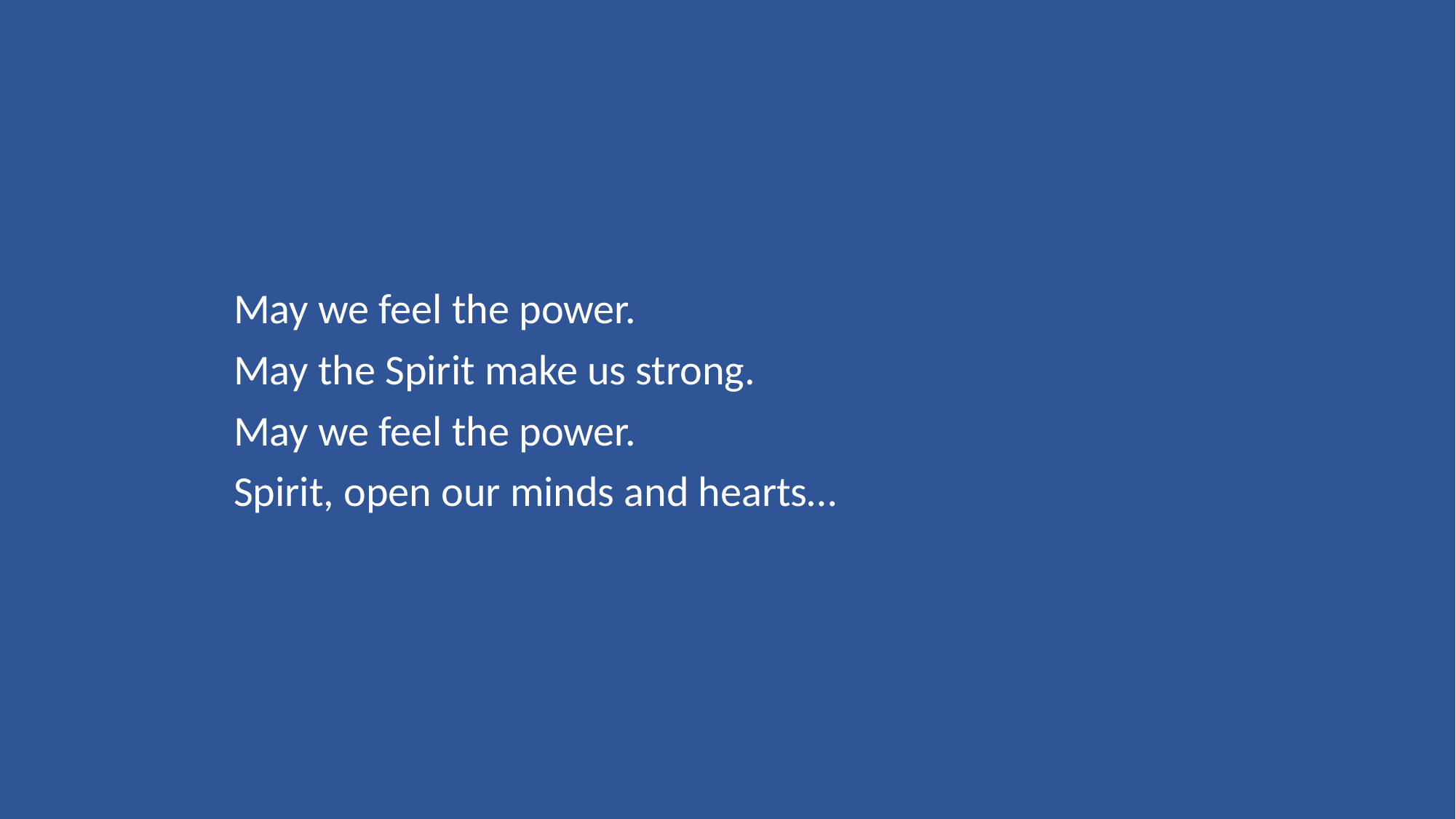

May we feel the power.
May the Spirit make us strong.
May we feel the power.
Spirit, open our minds and hearts…